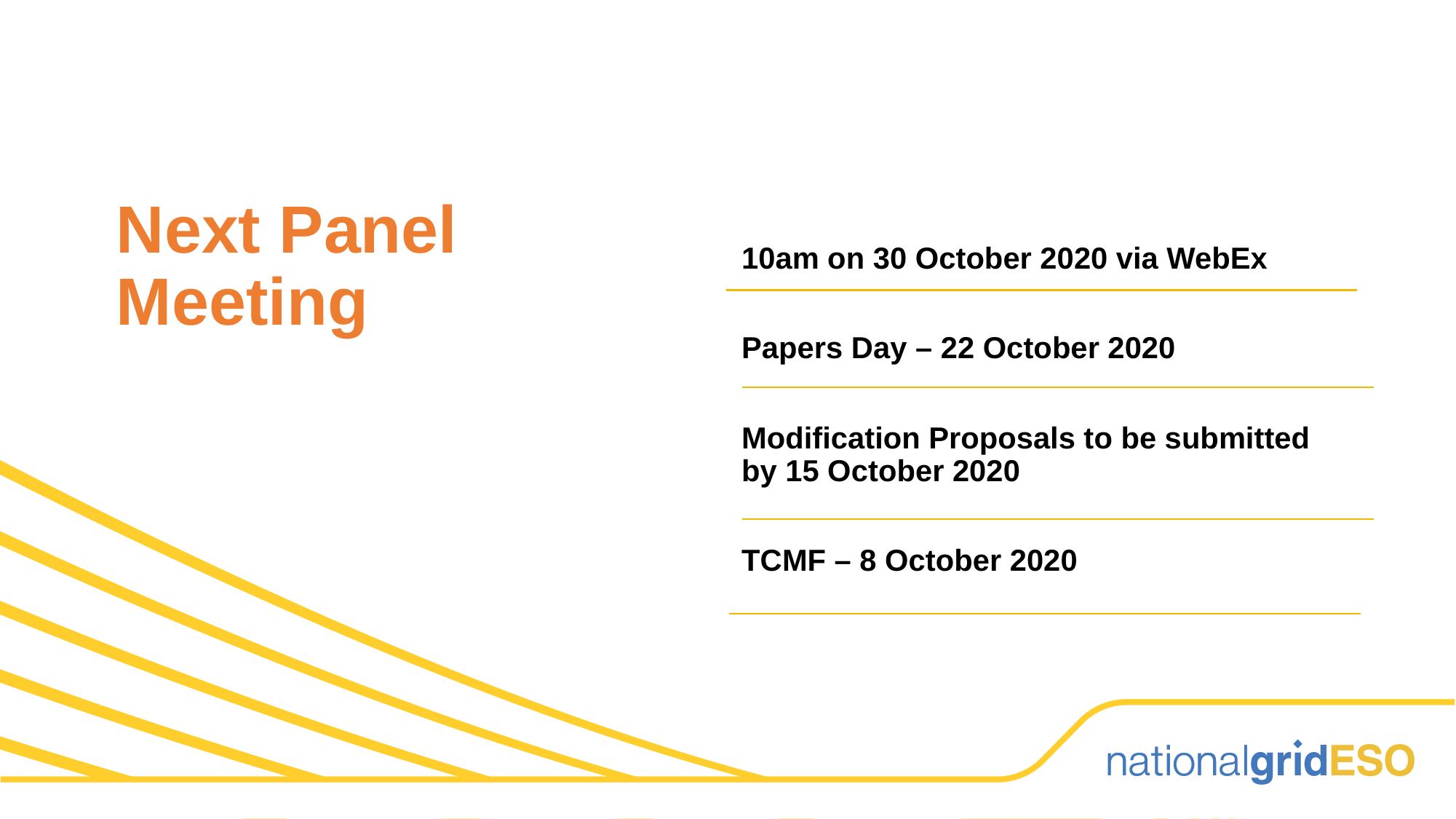

10am on 30 October 2020 via WebEx

Papers Day – 22 October 2020

Modification Proposals to be submitted by 15 October 2020

TCMF – 8 October 2020

Next Panel Meeting
# Next Panel Meeting